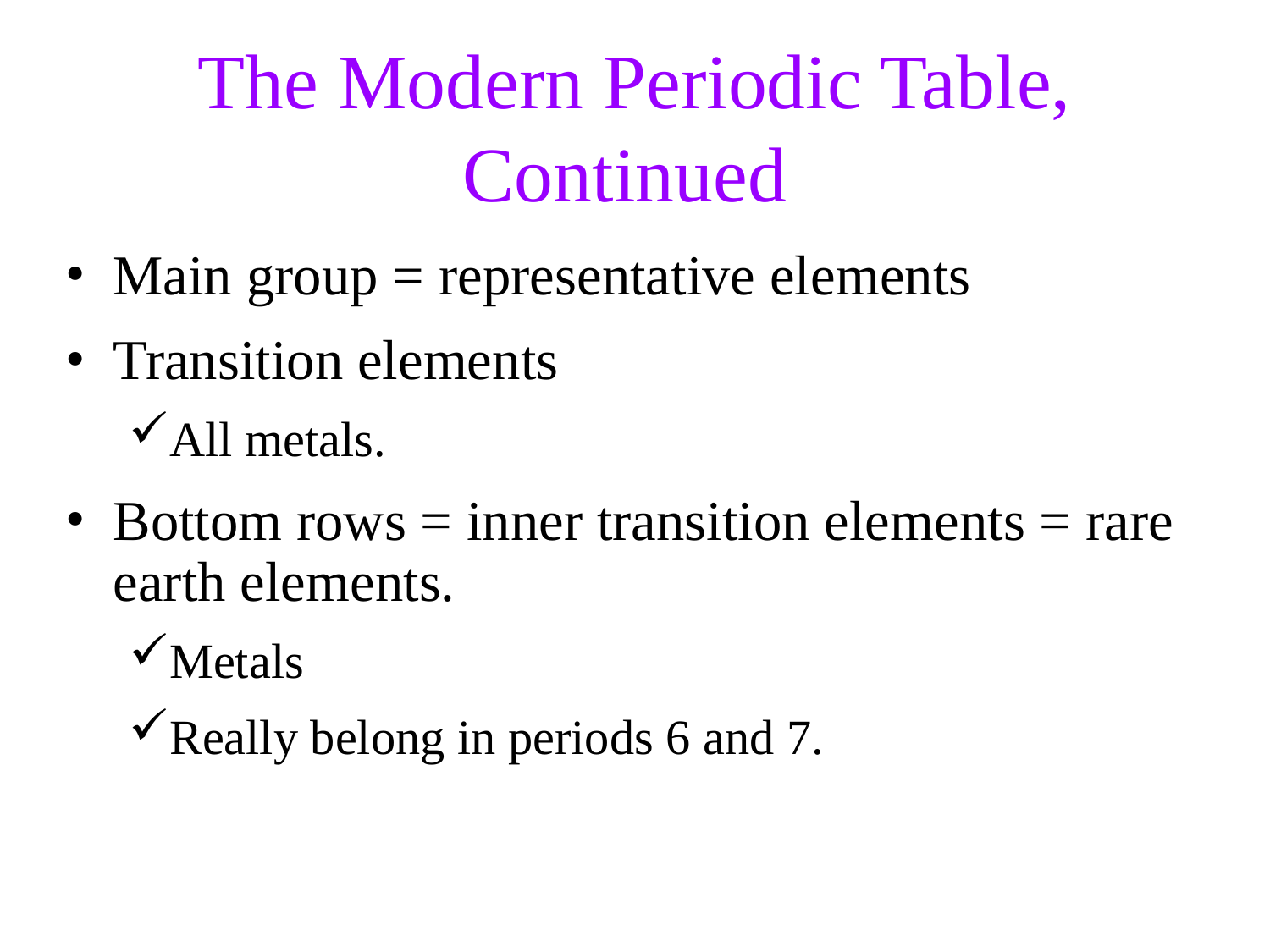

The Modern Periodic Table, Continued
Main group = representative elements
Transition elements
All metals.
Bottom rows = inner transition elements = rare earth elements.
Metals
Really belong in periods 6 and 7.